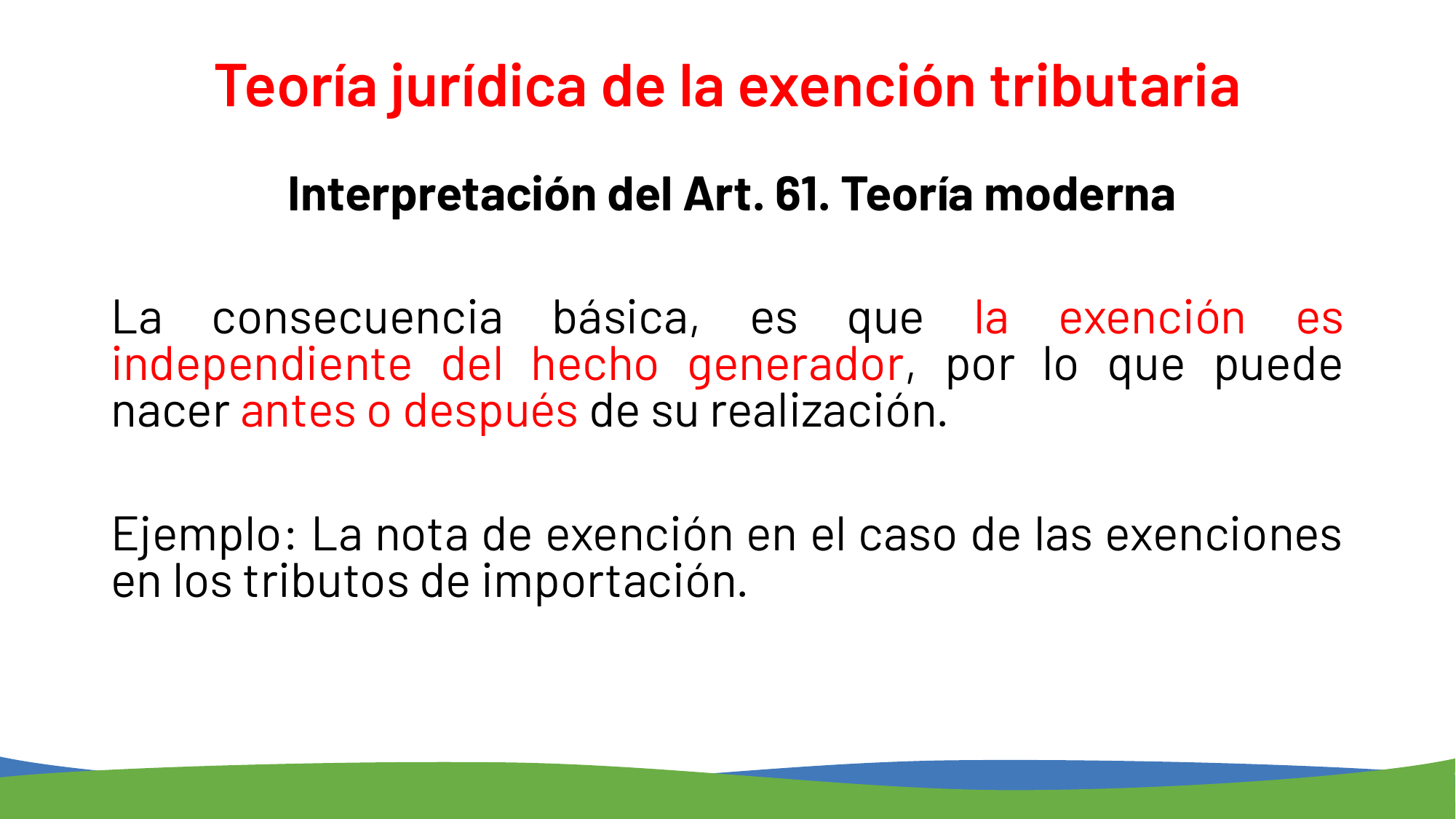

# Teoría jurídica de la exención tributaria
 Interpretación del Art. 61. Teoría moderna

La consecuencia básica, es que la exención es independiente del hecho generador, por lo que puede nacer antes o después de su realización.

Ejemplo: La nota de exención en el caso de las exenciones en los tributos de importación.